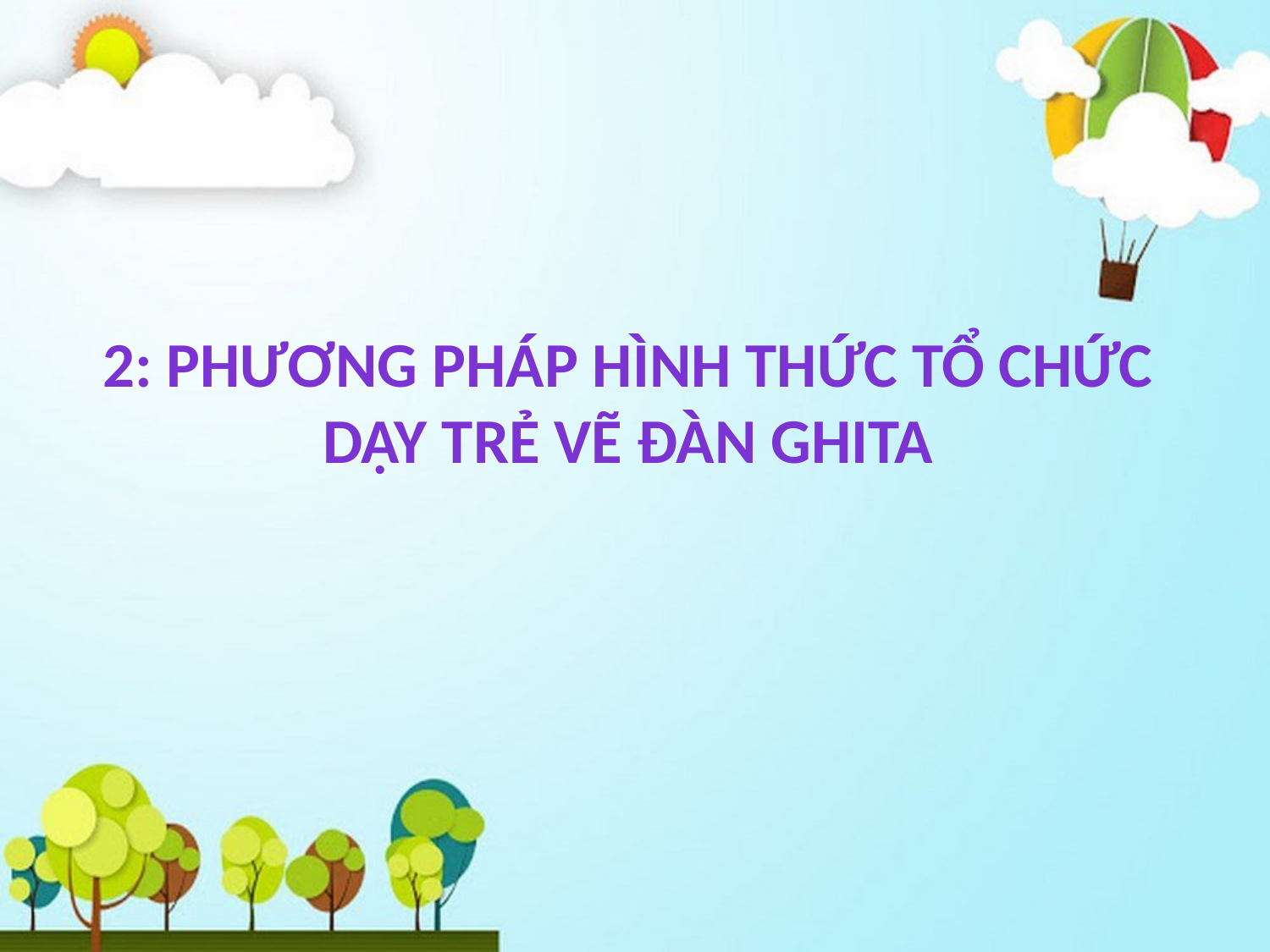

2: Phương pháp hình thức tổ chức
Dạy trẻ vẽ đàn ghita